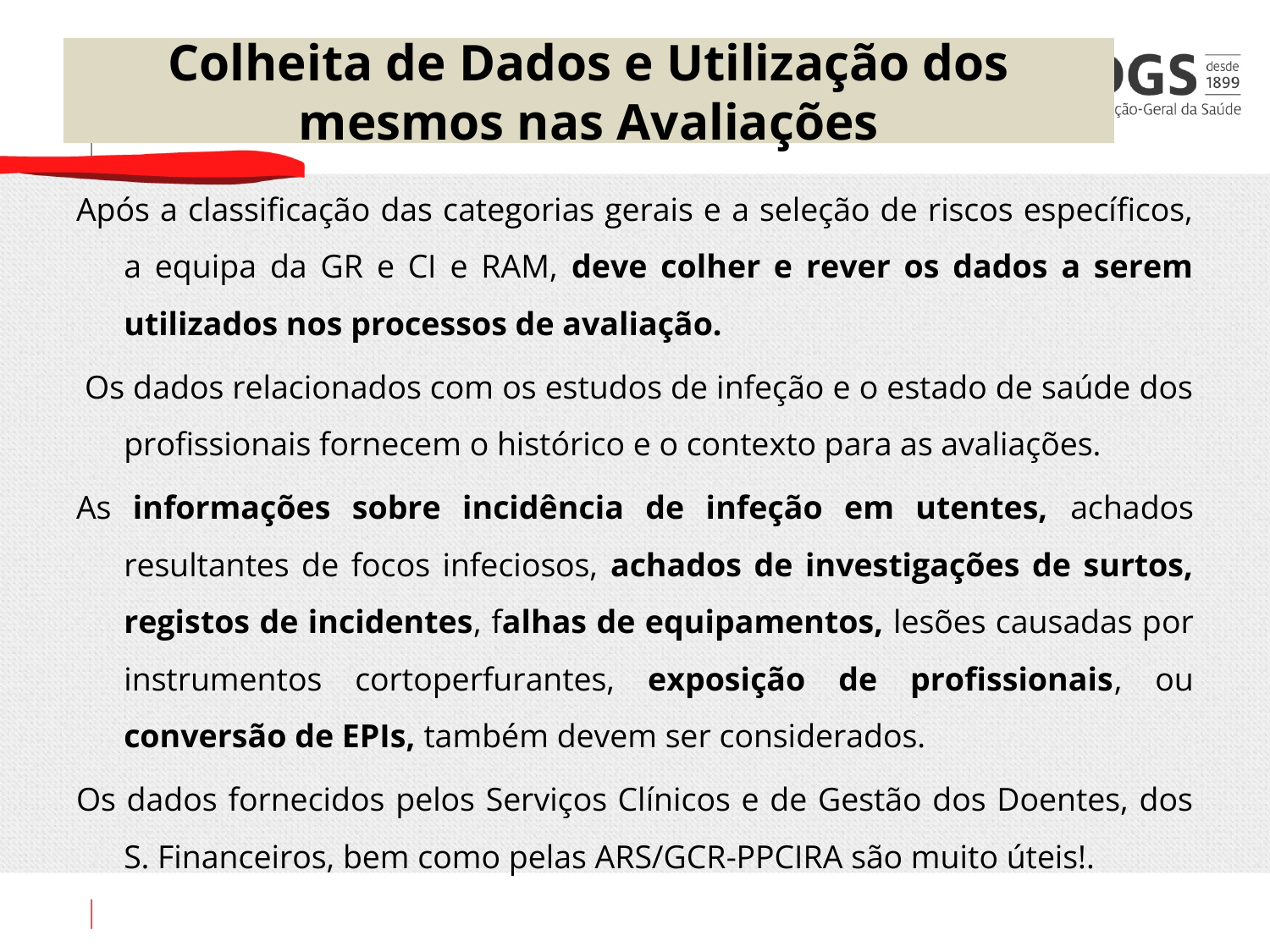

# Colheita de Dados e Utilização dos mesmos nas Avaliações
Após a classificação das categorias gerais e a seleção de riscos específicos, a equipa da GR e CI e RAM, deve colher e rever os dados a serem utilizados nos processos de avaliação.
 Os dados relacionados com os estudos de infeção e o estado de saúde dos profissionais fornecem o histórico e o contexto para as avaliações.
As informações sobre incidência de infeção em utentes, achados resultantes de focos infeciosos, achados de investigações de surtos, registos de incidentes, falhas de equipamentos, lesões causadas por instrumentos cortoperfurantes, exposição de profissionais, ou conversão de EPIs, também devem ser considerados.
Os dados fornecidos pelos Serviços Clínicos e de Gestão dos Doentes, dos S. Financeiros, bem como pelas ARS/GCR-PPCIRA são muito úteis!.